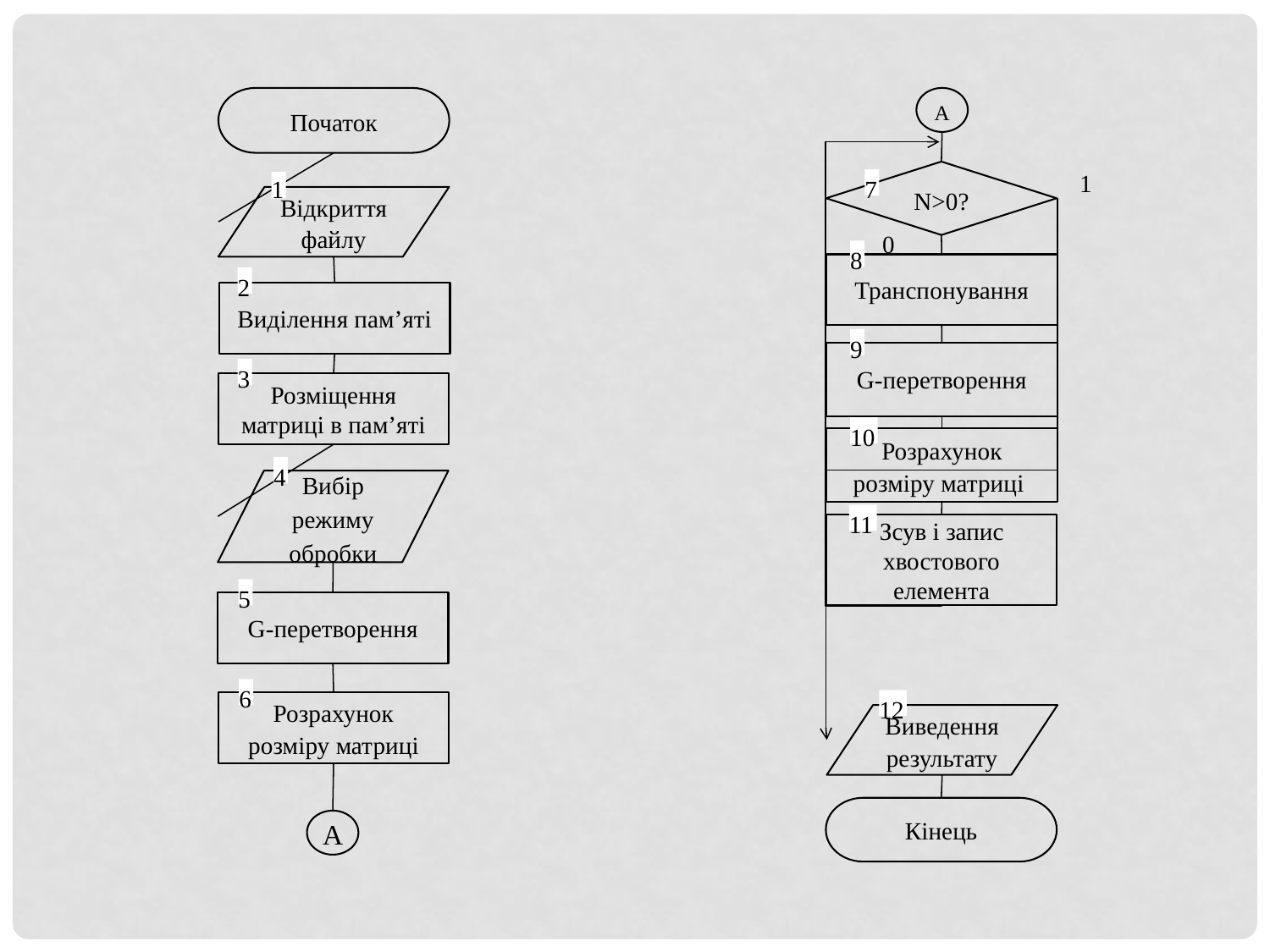

Початок
А
1
N>0?
7
1
Відкриття файлу
0
8
Транспонування
2
Виділення пам’яті
9
G-перетворення
3
Розміщення матриці в пам’яті
10
Розрахунок розміру матриці
4
Вибір режиму обробки
11
Зсув і запис хвостового елемента
5
G-перетворення
6
12
Розрахунок розміру матриці
Виведення результату
Кінець
А